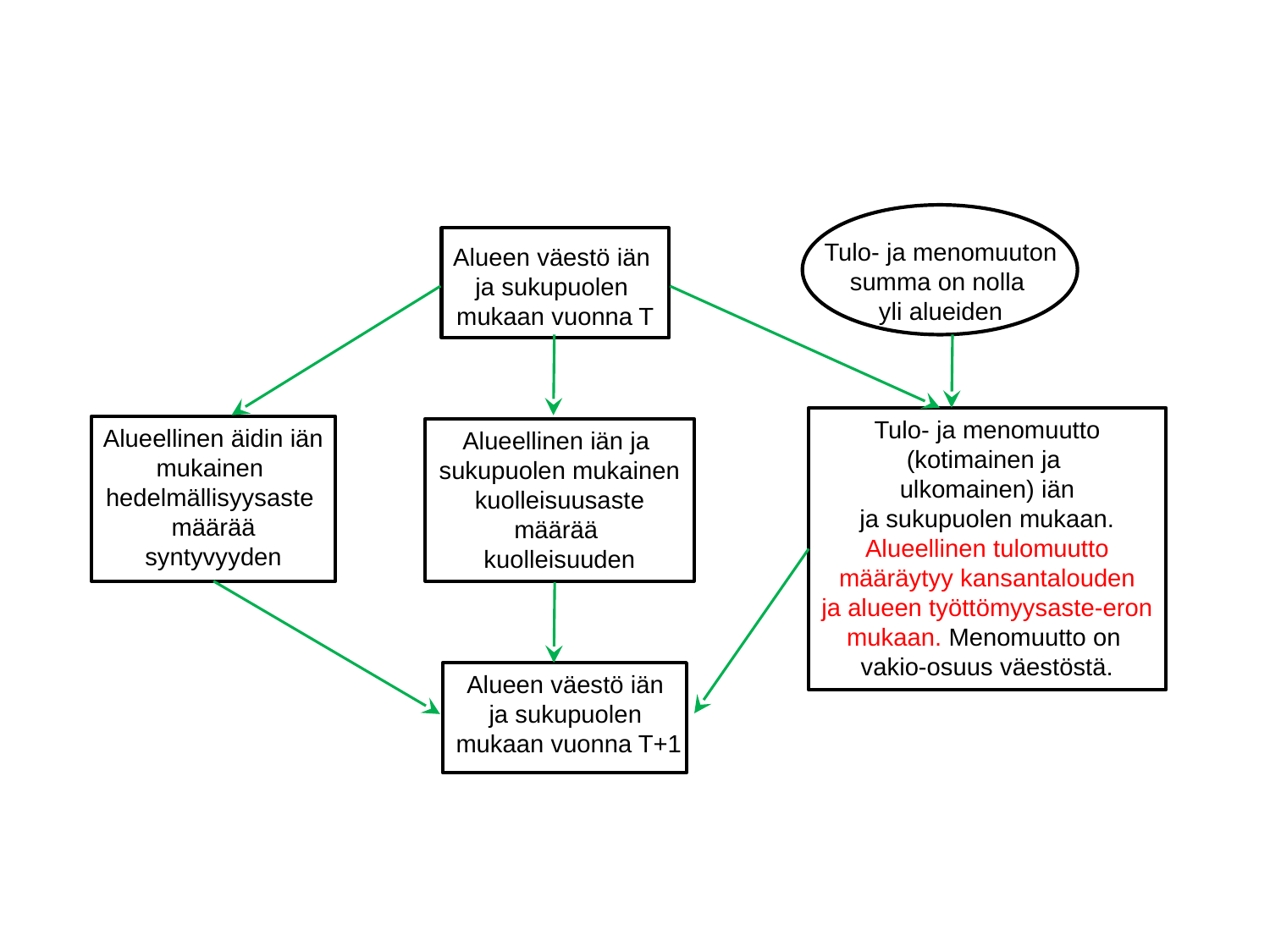

Tulo- ja menomuuton
summa on nolla
yli alueiden
Alueen väestö iän
ja sukupuolen
mukaan vuonna T
Tulo- ja menomuutto
(kotimainen ja
ulkomainen) iän
ja sukupuolen mukaan.
Alueellinen tulomuutto
määräytyy kansantalouden
ja alueen työttömyysaste-eron
mukaan. Menomuutto on
vakio-osuus väestöstä.

Alueellinen äidin iän
mukainen
hedelmällisyysaste
määrää
syntyvyyden

Alueellinen iän ja
sukupuolen mukainen
kuolleisuusaste
määrää
kuolleisuuden

Alueen väestö iän
ja sukupuolen
mukaan vuonna T+1